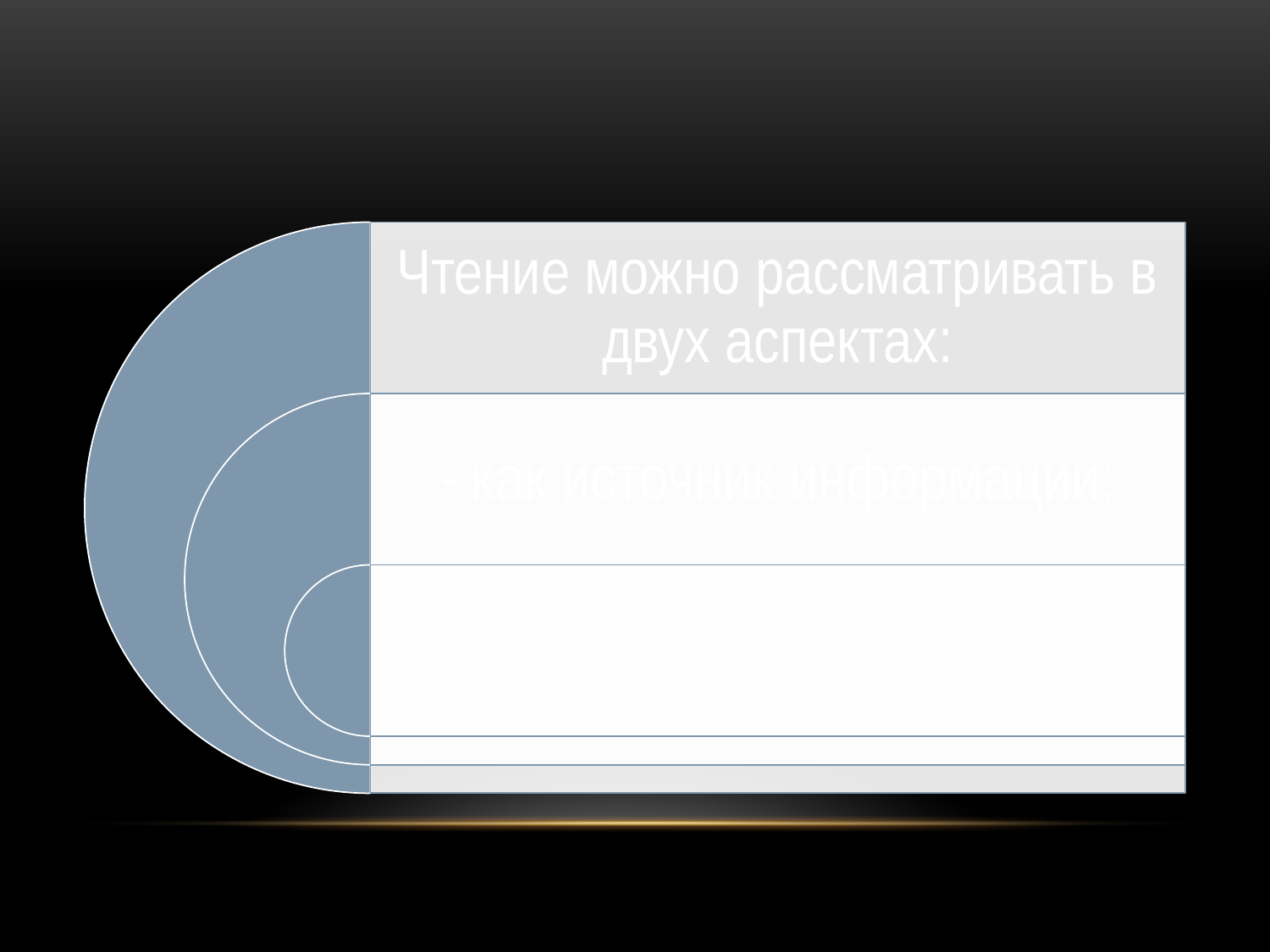

Чтение можно рассматривать в двух аспектах:
- как источник информации;
- как источник удовольствия.